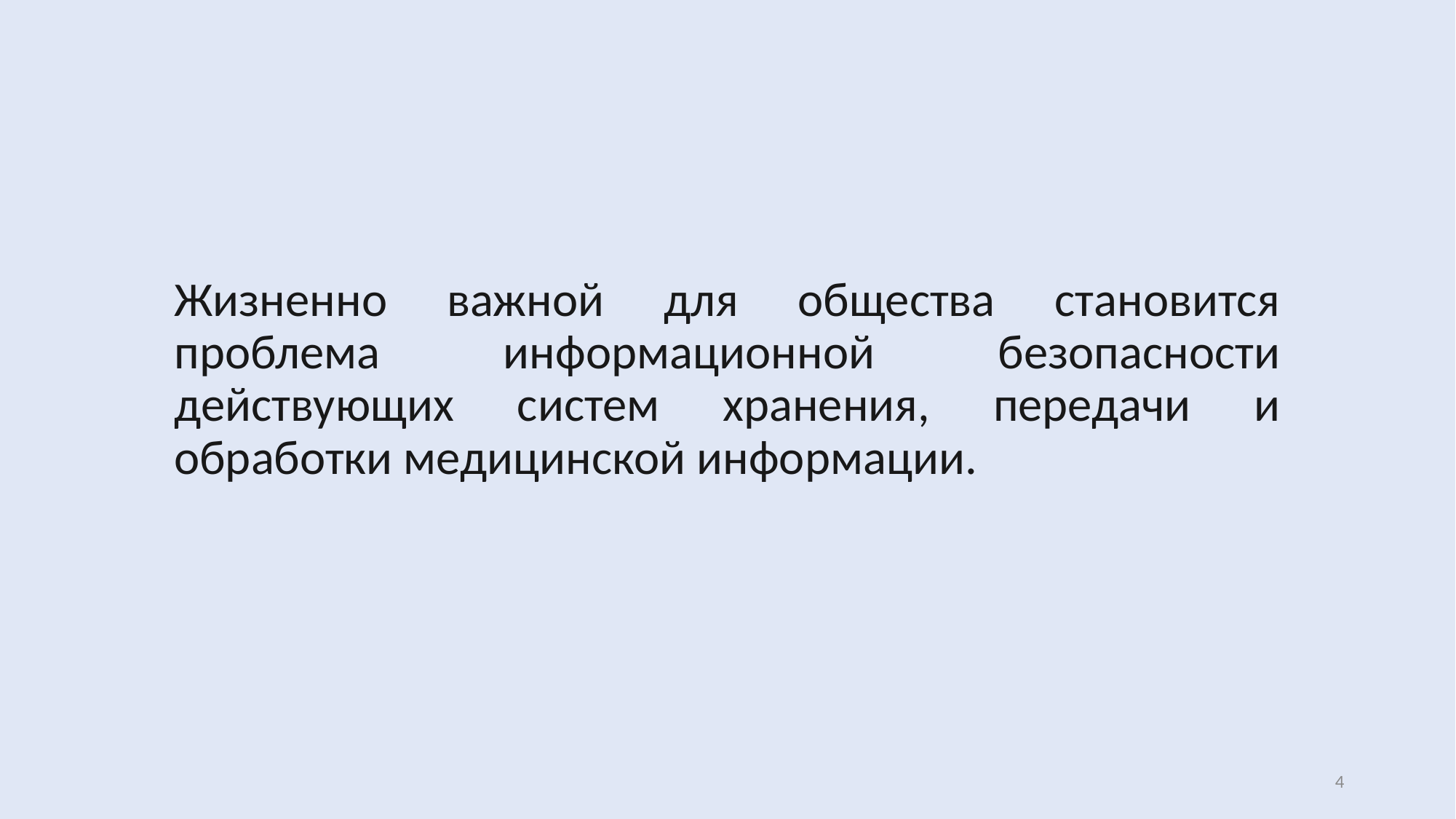

Жизненно важной для общества становится проблема информационной безопасности действующих систем хранения, передачи и обработки медицинской информации.

4